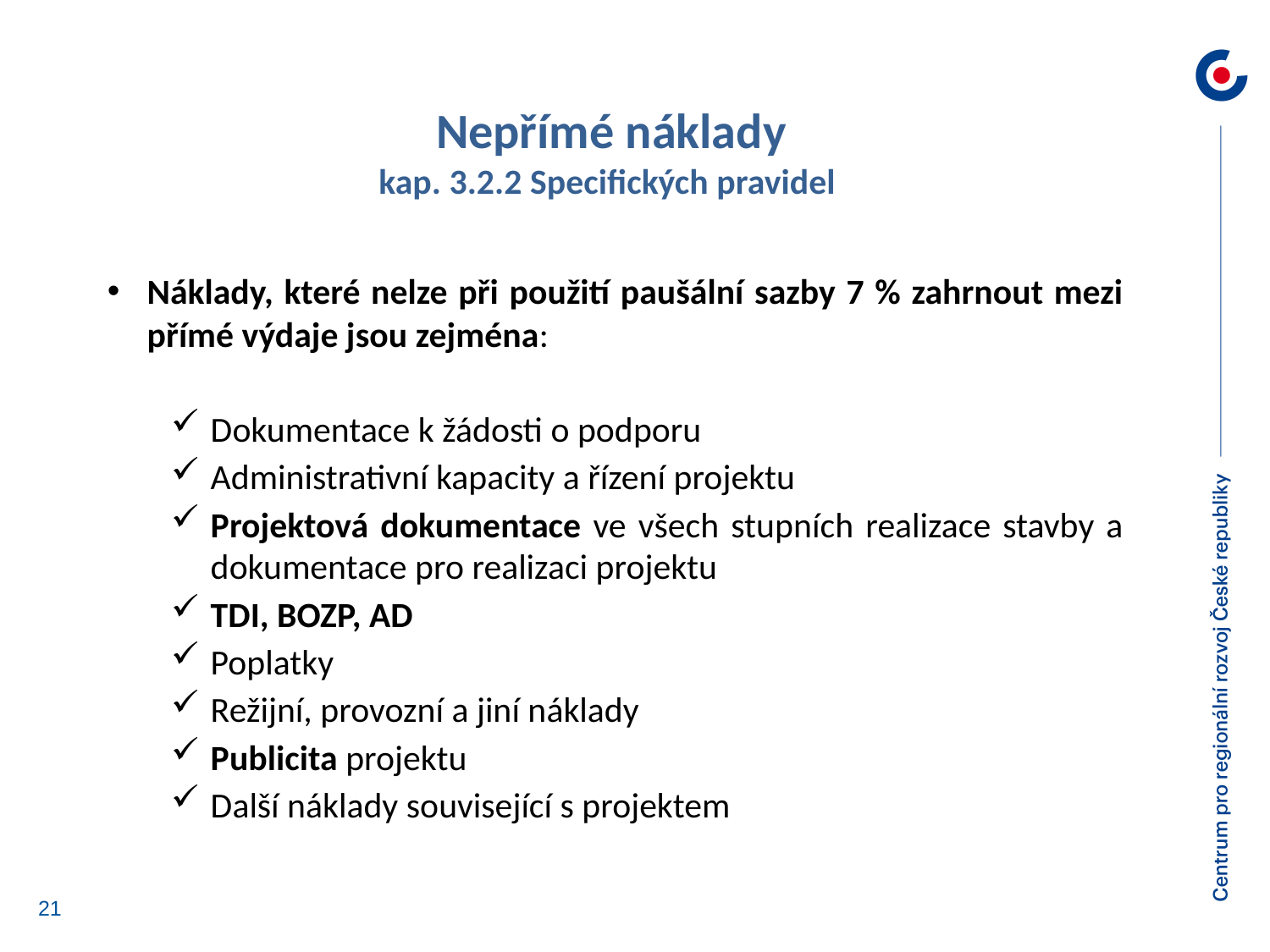

Nepřímé náklady
kap. 3.2.2 Specifických pravidel
Náklady, které nelze při použití paušální sazby 7 % zahrnout mezi přímé výdaje jsou zejména:

Dokumentace k žádosti o podporu
Administrativní kapacity a řízení projektu
Projektová dokumentace ve všech stupních realizace stavby a dokumentace pro realizaci projektu
TDI, BOZP, AD
Poplatky
Režijní, provozní a jiní náklady
Publicita projektu
Další náklady související s projektem

21